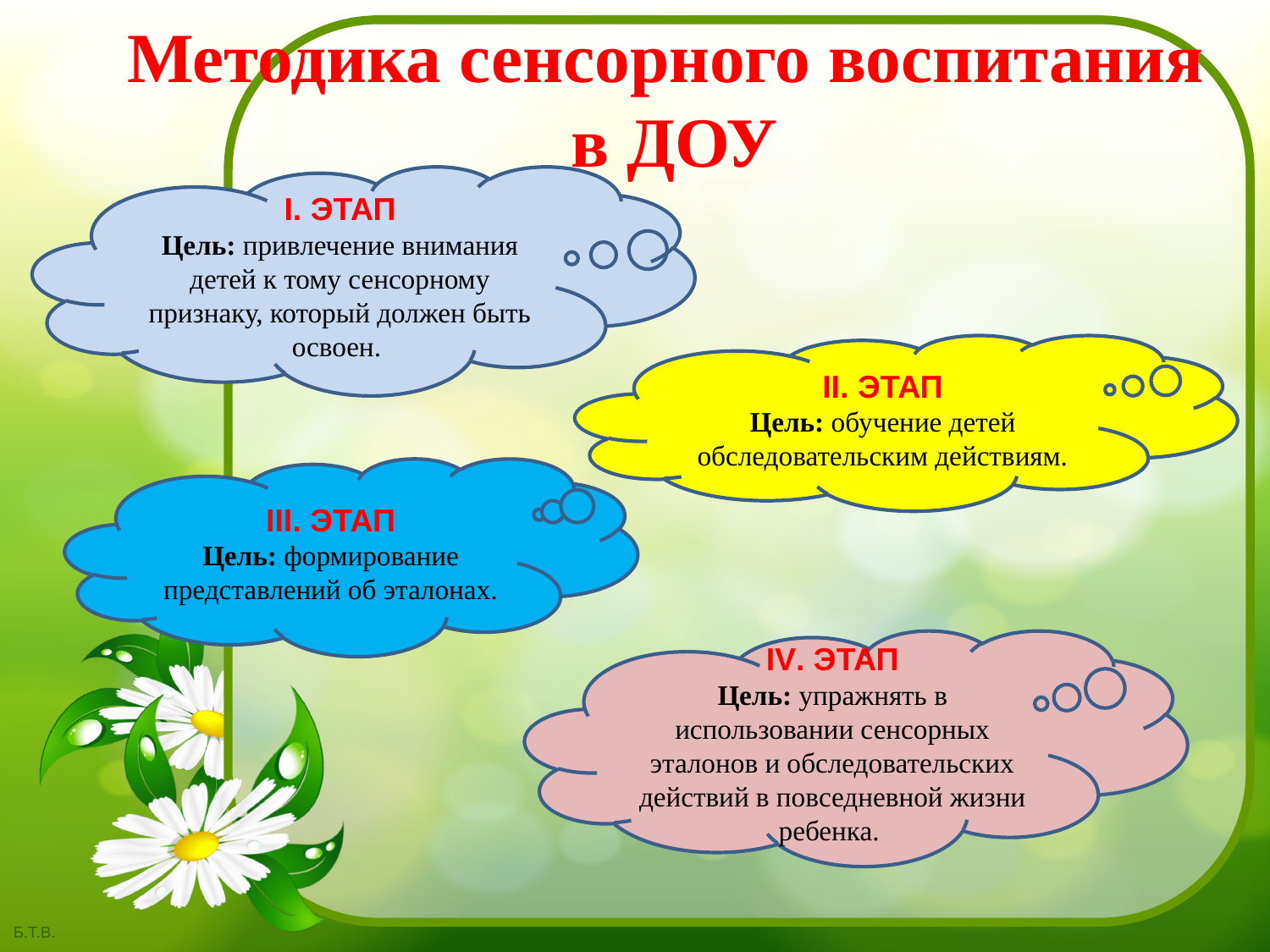

Методика сенсорного воспитания
в ДОУ
І. ЭТАП
Цель: привлечение внимания детей к тому сенсорному признаку, который должен быть освоен.
ІІ. ЭТАП
Цель: обучение детей обследовательским действиям.
ІІІ. ЭТАП
Цель: формирование представлений об эталонах.
ІV. ЭТАП
Цель: упражнять в использовании сенсорных эталонов и обследовательских действий в повседневной жизни ребенка.